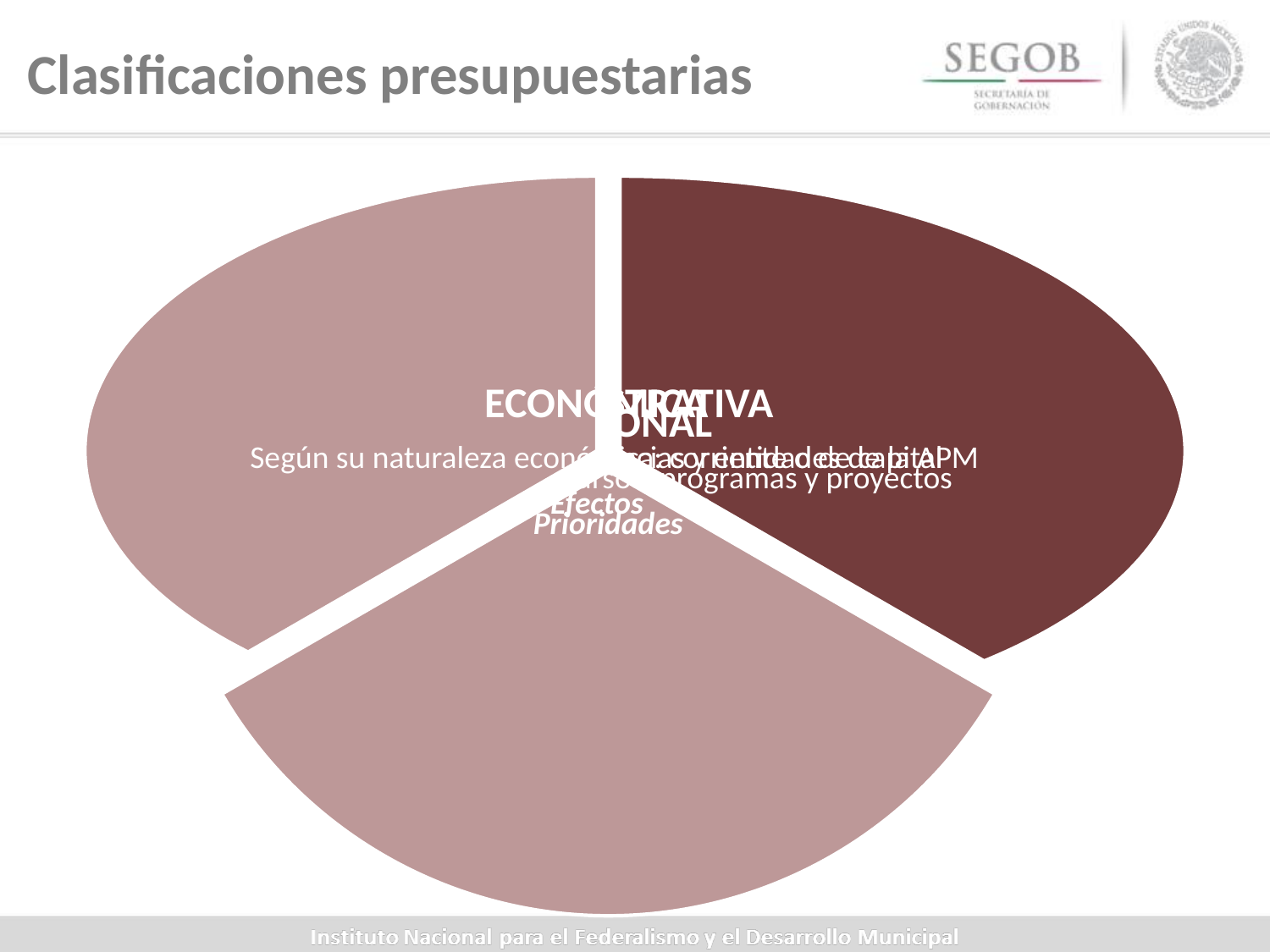

Clasificaciones presupuestarias
ADMINISTRATIVA
Según su ejecutor: dependencias y entidades de la APM
Responsables
FUNCIONAL
Según destino de los recursos: programas y proyectos
Prioridades
ECONÓMICA
Según su naturaleza económica: corriente o de capital
Efectos